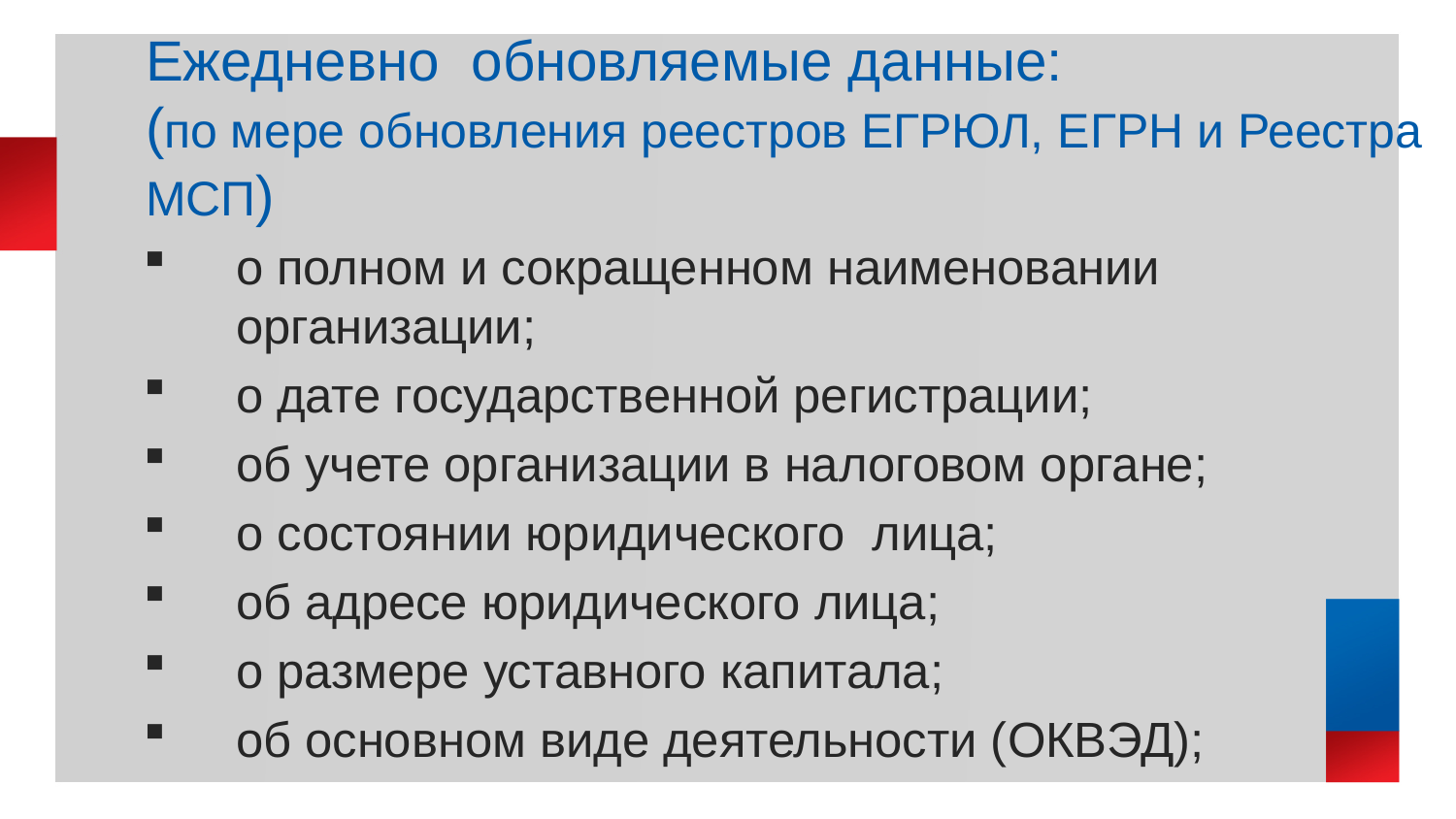

# Ежедневно  обновляемые данные: (по мере обновления реестров ЕГРЮЛ, ЕГРН и Реестра МСП)
о полном и сокращенном наименовании организации;
о дате государственной регистрации;
об учете организации в налоговом органе;
о состоянии юридического  лица;
об адресе юридического лица;
о размере уставного капитала;
об основном виде деятельности (ОКВЭД);